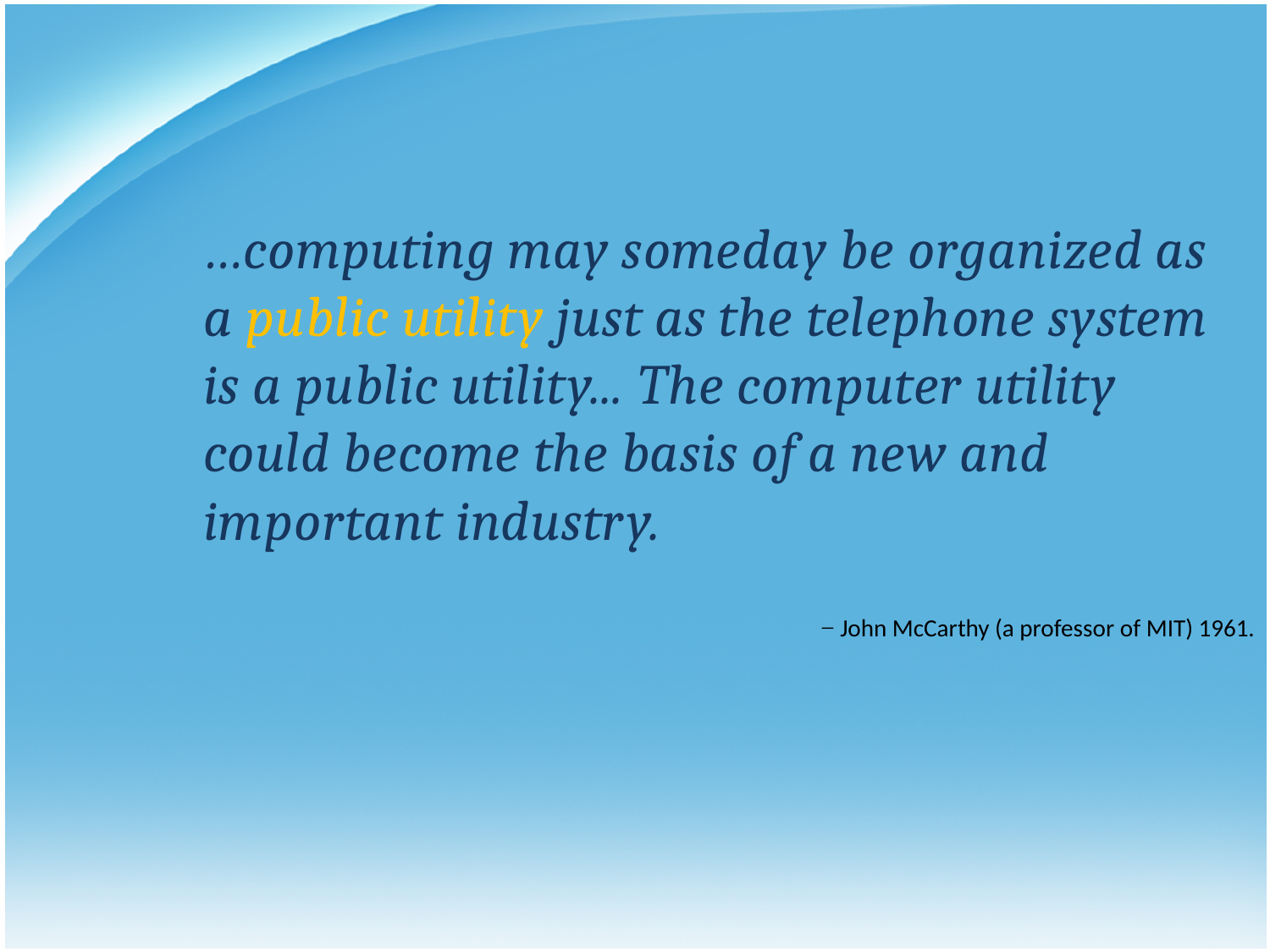

…computing may someday be organized as a public utility just as the telephone system is a public utility... The computer utility could become the basis of a new and important industry.

− John McCarthy (a professor of MIT) 1961.